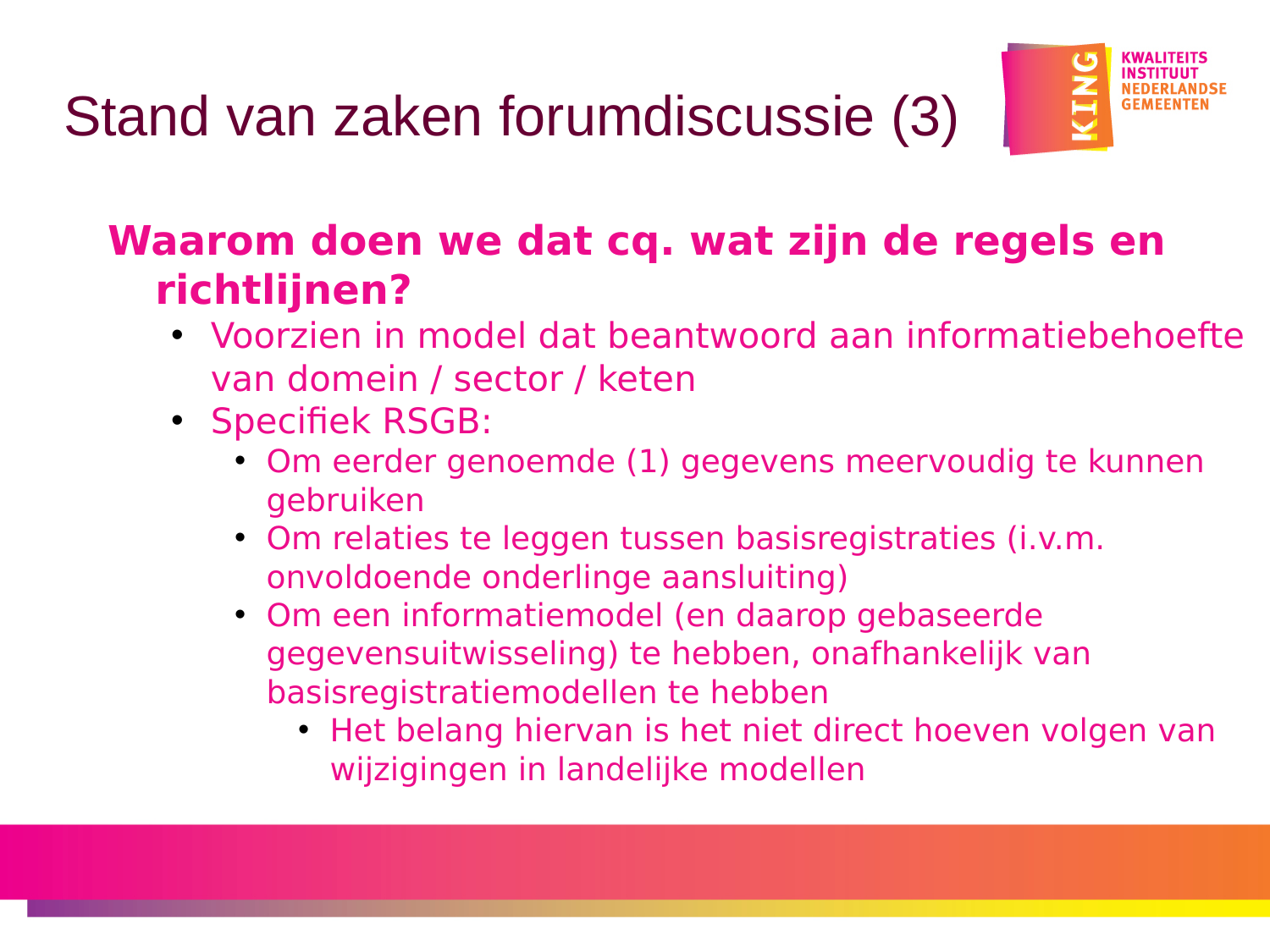

# Stand van zaken forumdiscussie (3)
Waarom doen we dat cq. wat zijn de regels en richtlijnen?
Voorzien in model dat beantwoord aan informatiebehoefte van domein / sector / keten
Specifiek RSGB:
Om eerder genoemde (1) gegevens meervoudig te kunnen gebruiken
Om relaties te leggen tussen basisregistraties (i.v.m. onvoldoende onderlinge aansluiting)
Om een informatiemodel (en daarop gebaseerde gegevensuitwisseling) te hebben, onafhankelijk van basisregistratiemodellen te hebben
Het belang hiervan is het niet direct hoeven volgen van wijzigingen in landelijke modellen